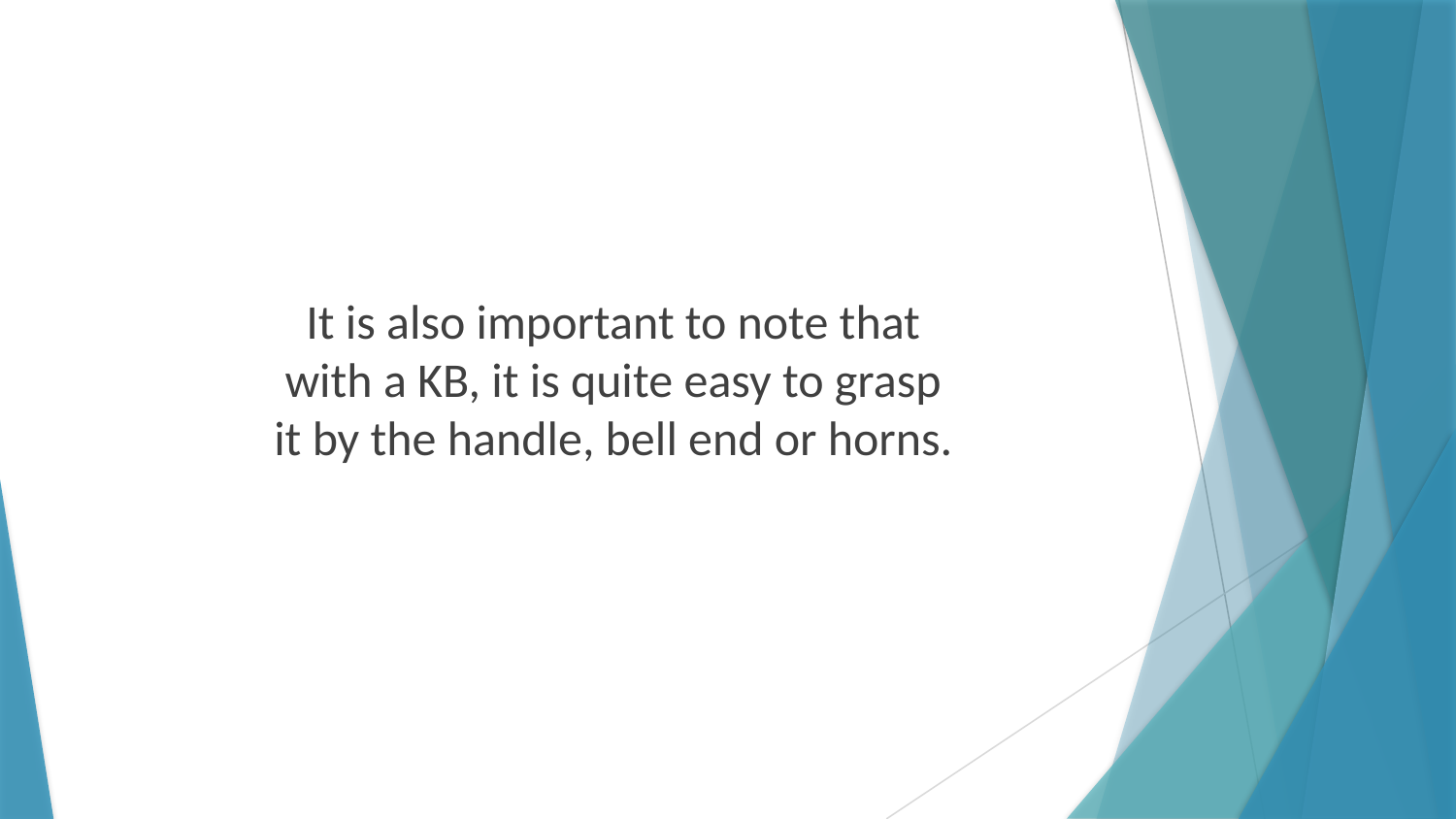

It is also important to note that with a KB, it is quite easy to grasp it by the handle, bell end or horns.